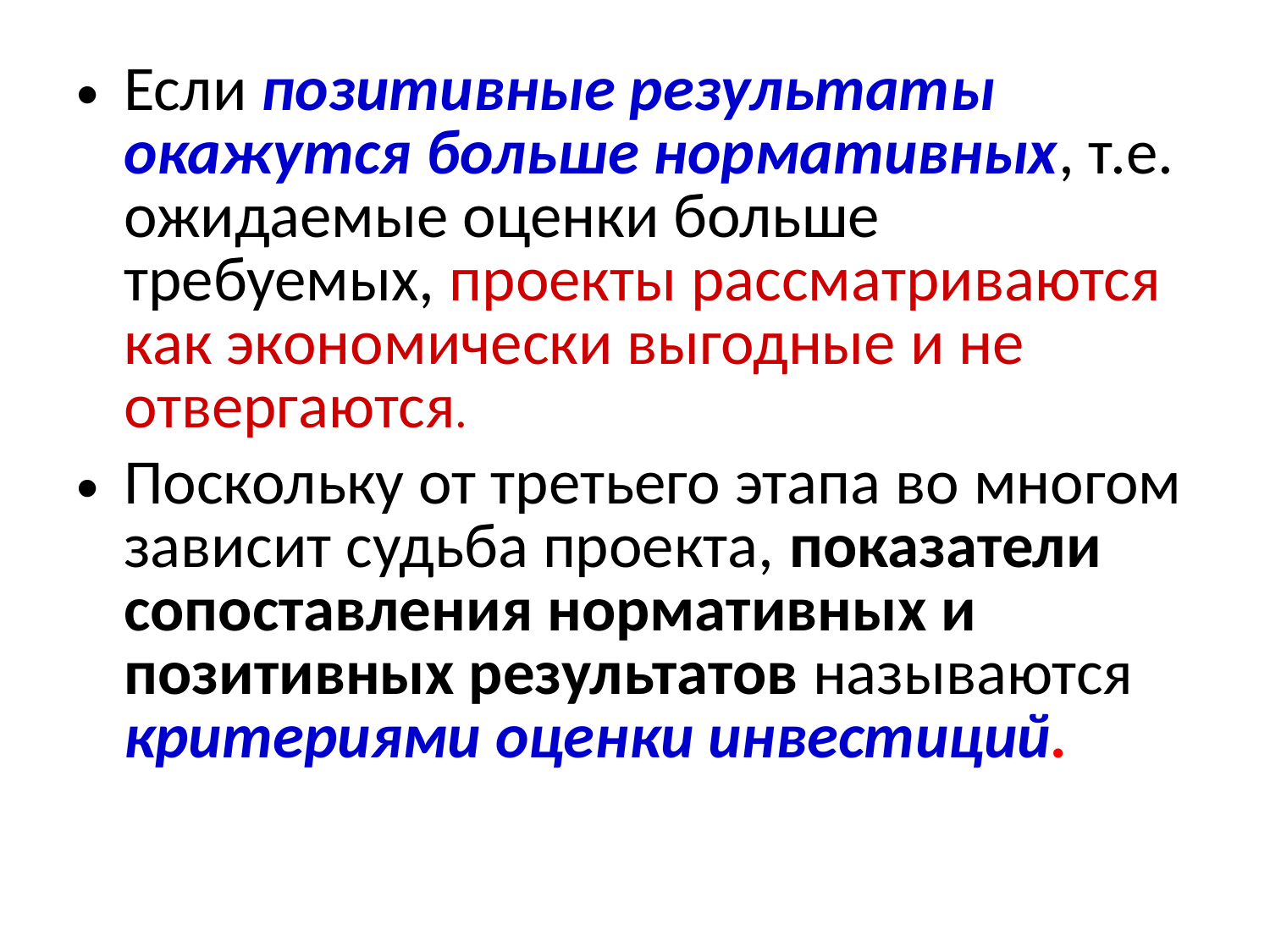

Если позитивные результаты окажутся больше нормативных, т.е. ожидаемые оценки больше требуемых, проекты рассматриваются как экономически выгодные и не отвергаются.
Поскольку от третьего этапа во многом зависит судьба проекта, показатели сопоставления нормативных и позитивных результатов называются критериями оценки инвестиций.